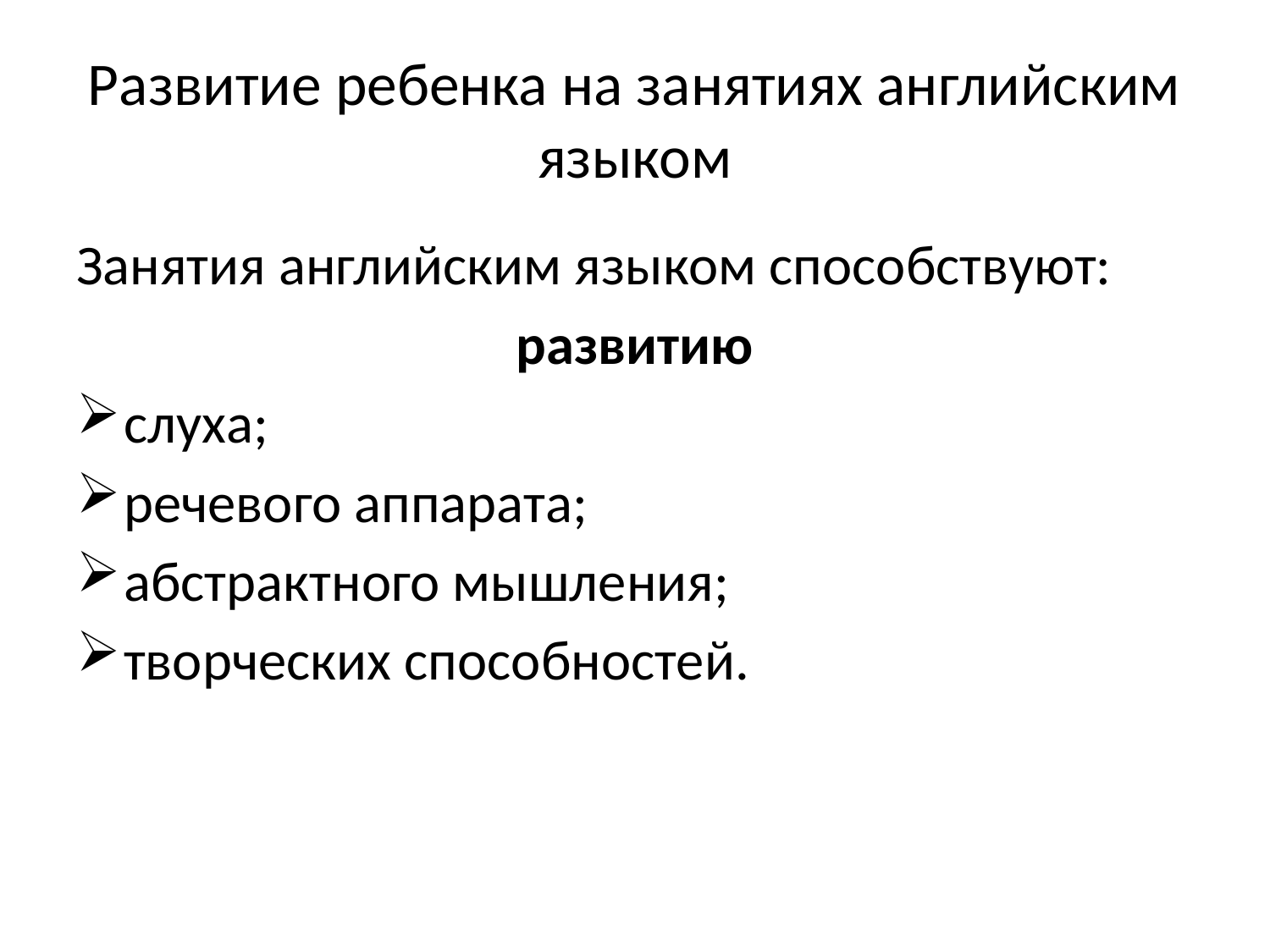

# Развитие ребенка на занятиях английским языком
Занятия английским языком способствуют:
развитию
слуха;
речевого аппарата;
абстрактного мышления;
творческих способностей.